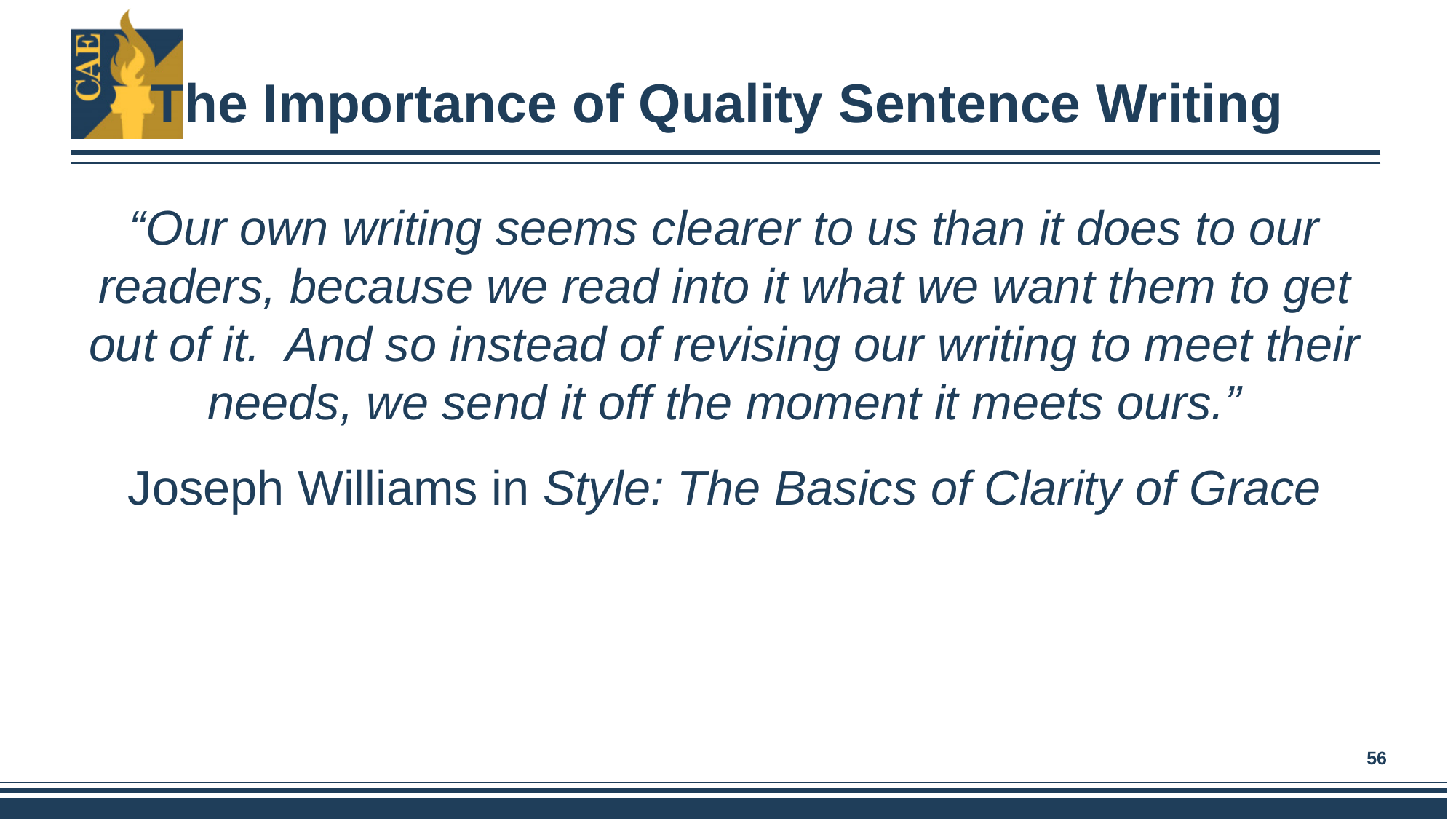

# The Importance of Quality Sentence Writing
“Our own writing seems clearer to us than it does to our readers, because we read into it what we want them to get out of it.  And so instead of revising our writing to meet their needs, we send it off the moment it meets ours.”
Joseph Williams in Style: The Basics of Clarity of Grace

56